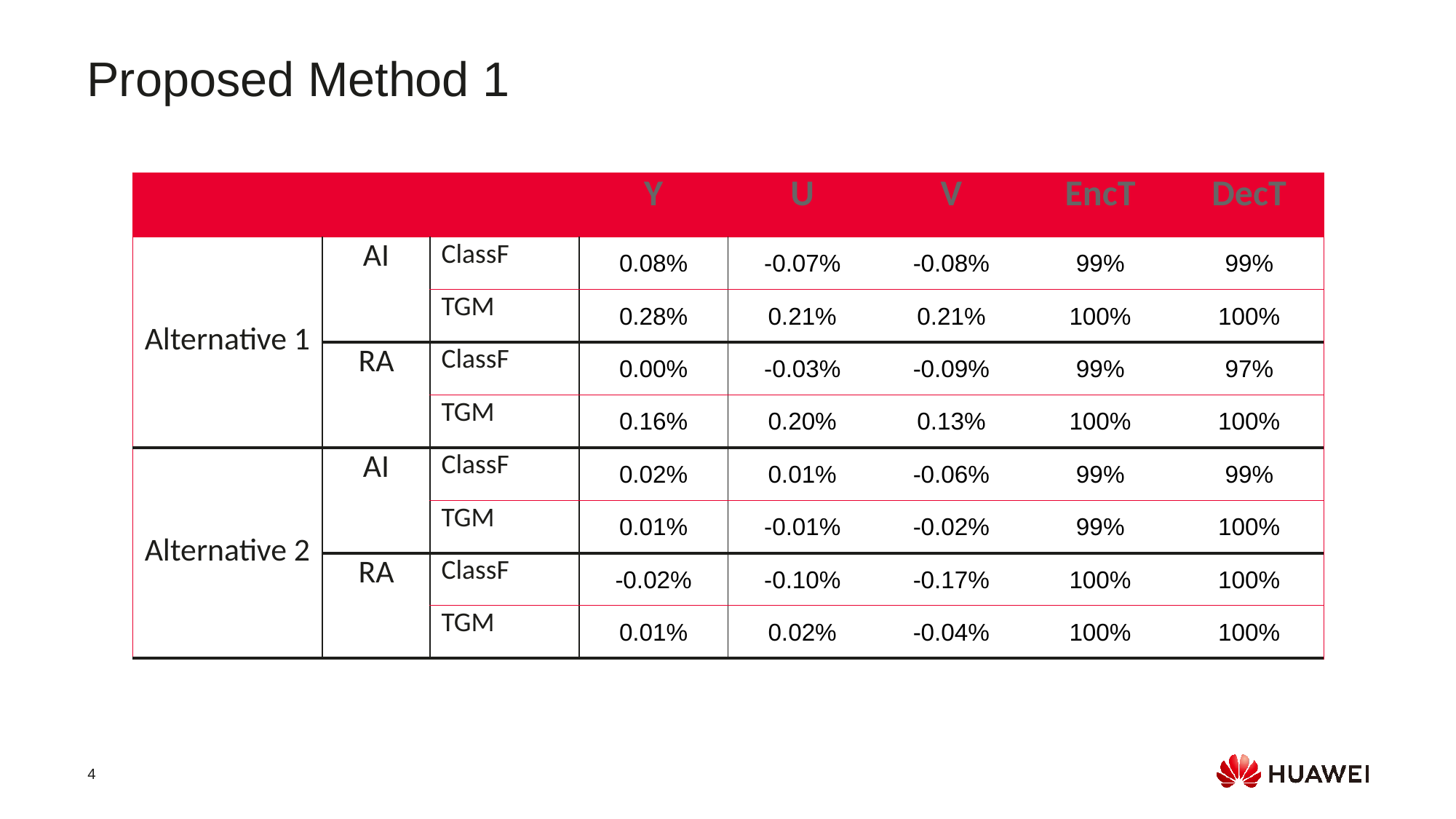

Proposed Method 1

|  |  |  | Y | U | V | EncT | DecT |
| --- | --- | --- | --- | --- | --- | --- | --- |
| Alternative 1 | AI | ClassF | 0.08% | -0.07% | -0.08% | 99% | 99% |
|  |  | TGM | 0.28% | 0.21% | 0.21% | 100% | 100% |
|  | RA | ClassF | 0.00% | -0.03% | -0.09% | 99% | 97% |
|  |  | TGM | 0.16% | 0.20% | 0.13% | 100% | 100% |
| Alternative 2 | AI | ClassF | 0.02% | 0.01% | -0.06% | 99% | 99% |
|  |  | TGM | 0.01% | -0.01% | -0.02% | 99% | 100% |
|  | RA | ClassF | -0.02% | -0.10% | -0.17% | 100% | 100% |
|  |  | TGM | 0.01% | 0.02% | -0.04% | 100% | 100% |